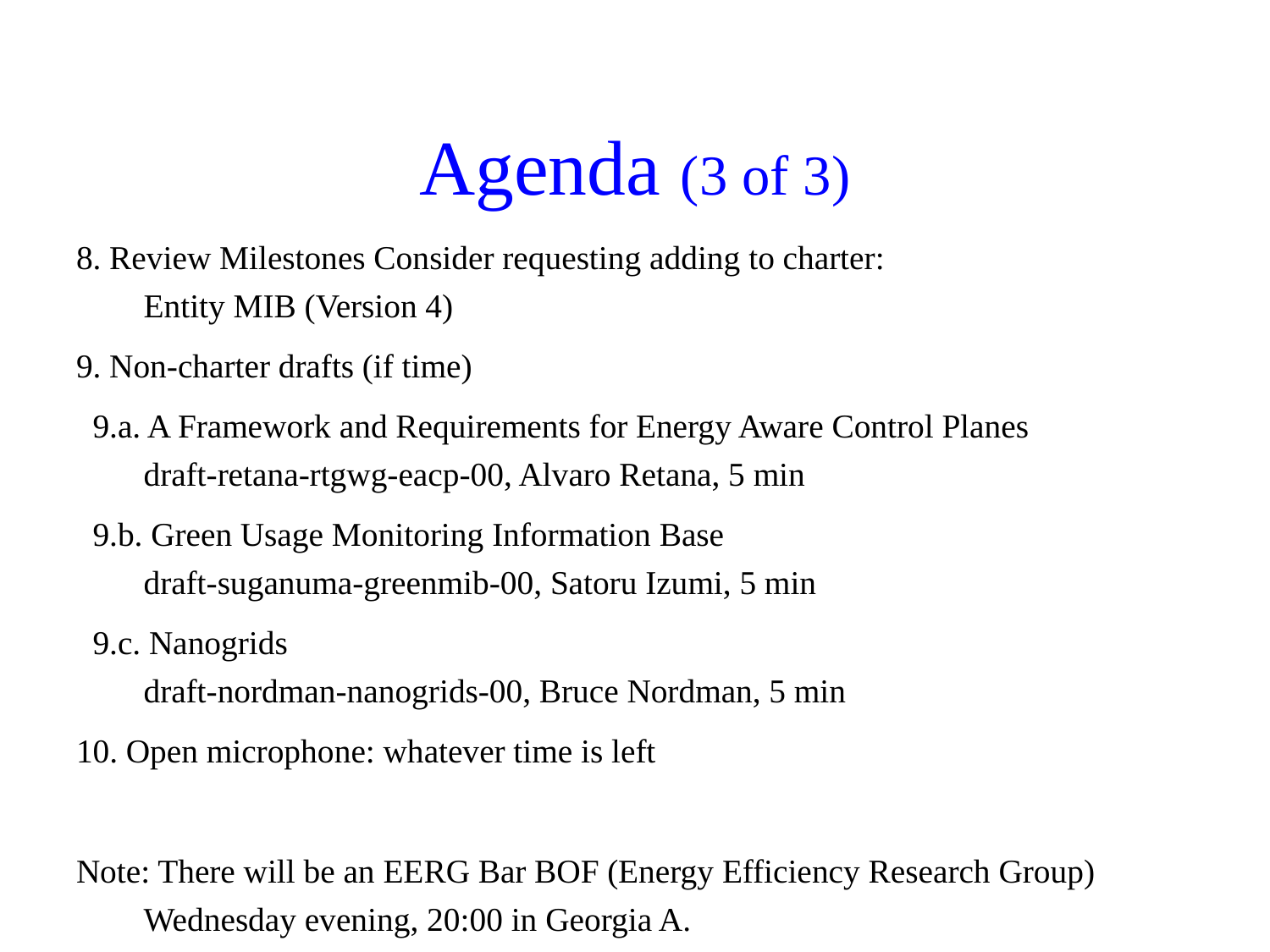

# Agenda (3 of 3)
8. Review Milestones Consider requesting adding to charter:
Entity MIB (Version 4)
9. Non-charter drafts (if time)
  9.a. A Framework and Requirements for Energy Aware Control Planes
draft-retana-rtgwg-eacp-00, Alvaro Retana, 5 min
  9.b. Green Usage Monitoring Information Base
draft-suganuma-greenmib-00, Satoru Izumi, 5 min
  9.c. Nanogrids
draft-nordman-nanogrids-00, Bruce Nordman, 5 min
10. Open microphone: whatever time is left

Note: There will be an EERG Bar BOF (Energy Efficiency Research Group) Wednesday evening, 20:00 in Georgia A.